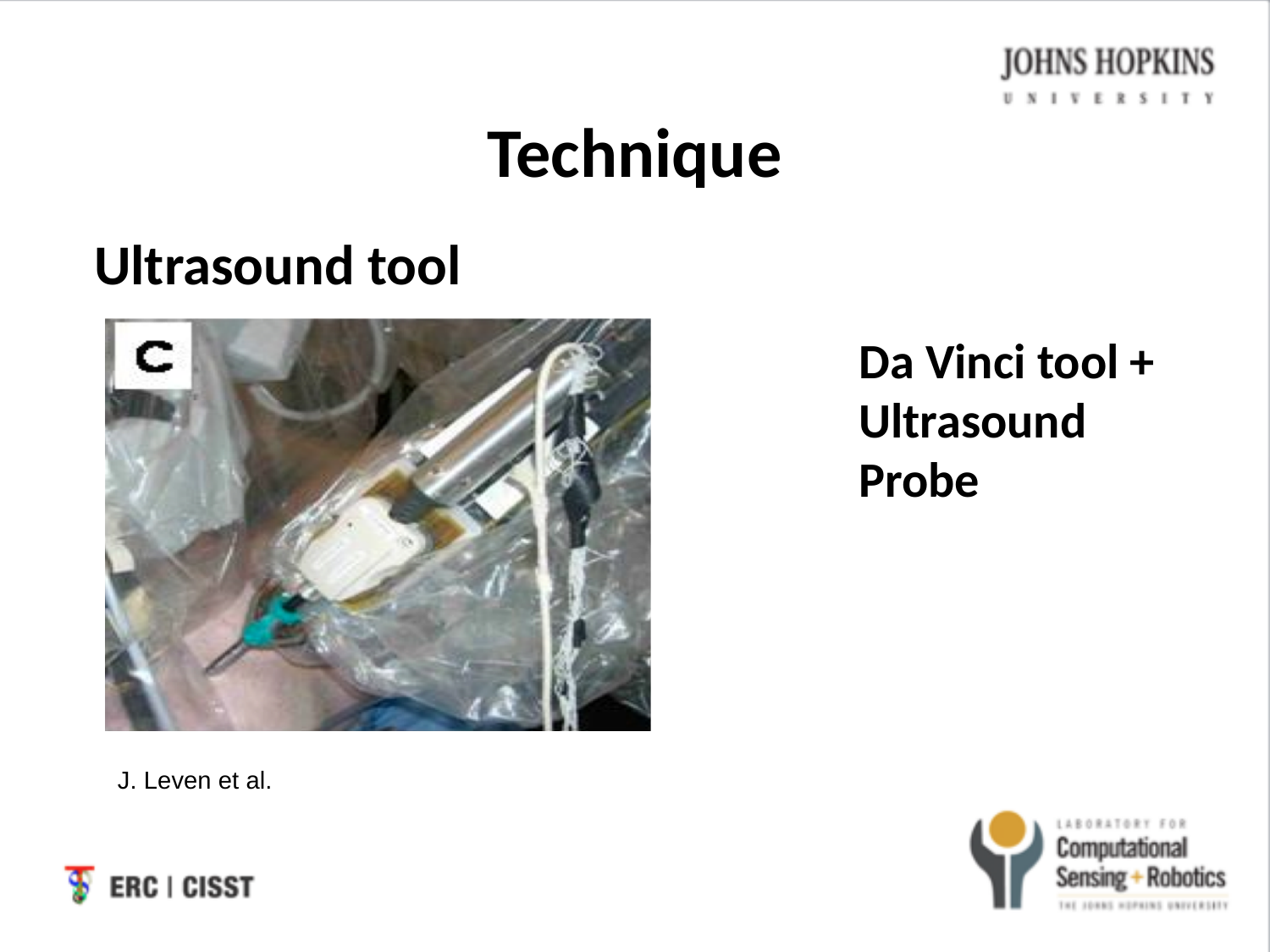

# Technique
Ultrasound tool

Da Vinci tool + Ultrasound Probe

J. Leven et al.